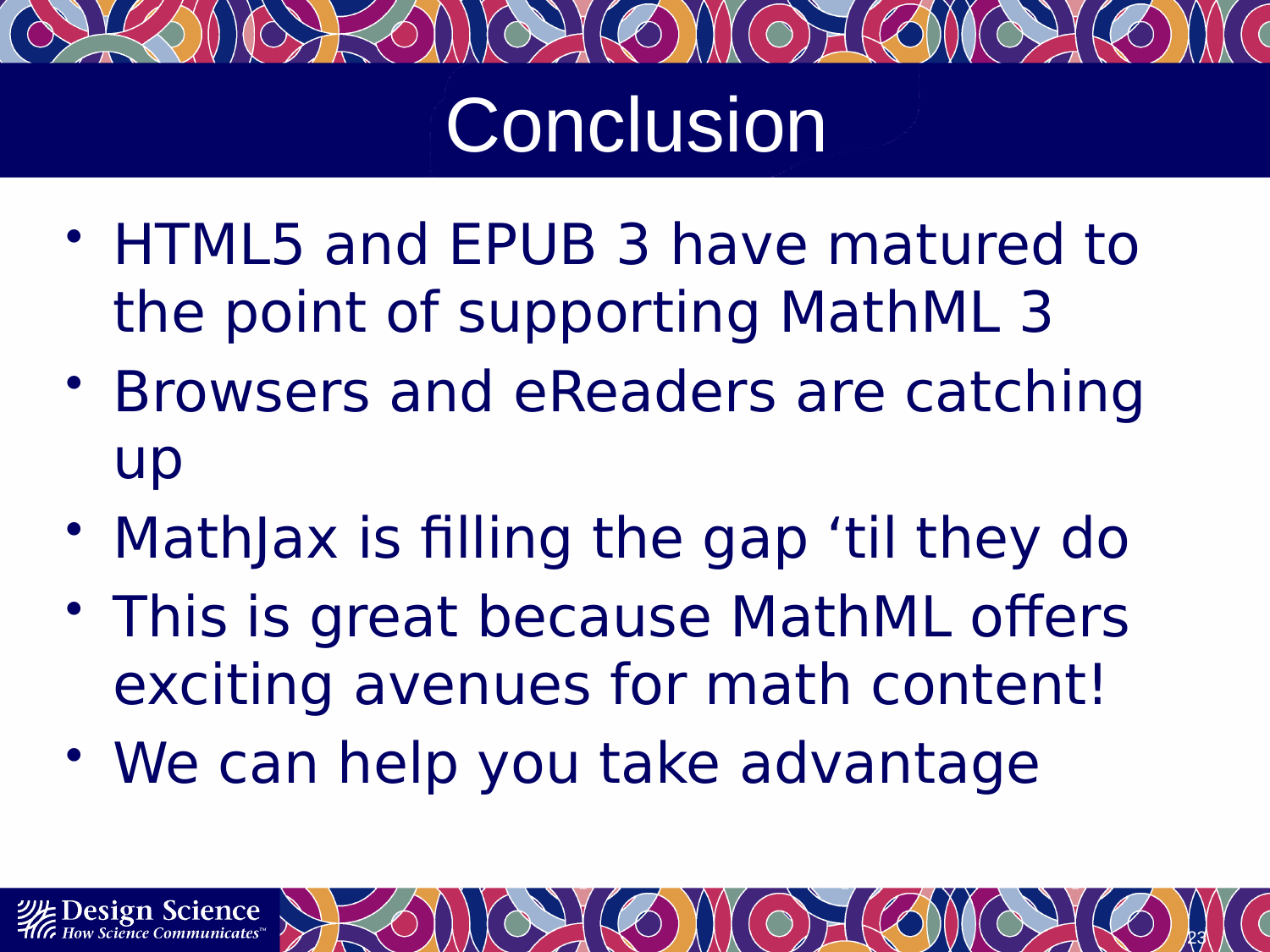

# Conclusion
HTML5 and EPUB 3 have matured to the point of supporting MathML 3
Browsers and eReaders are catching up
MathJax is filling the gap ‘til they do
This is great because MathML offers exciting avenues for math content!
We can help you take advantage
23